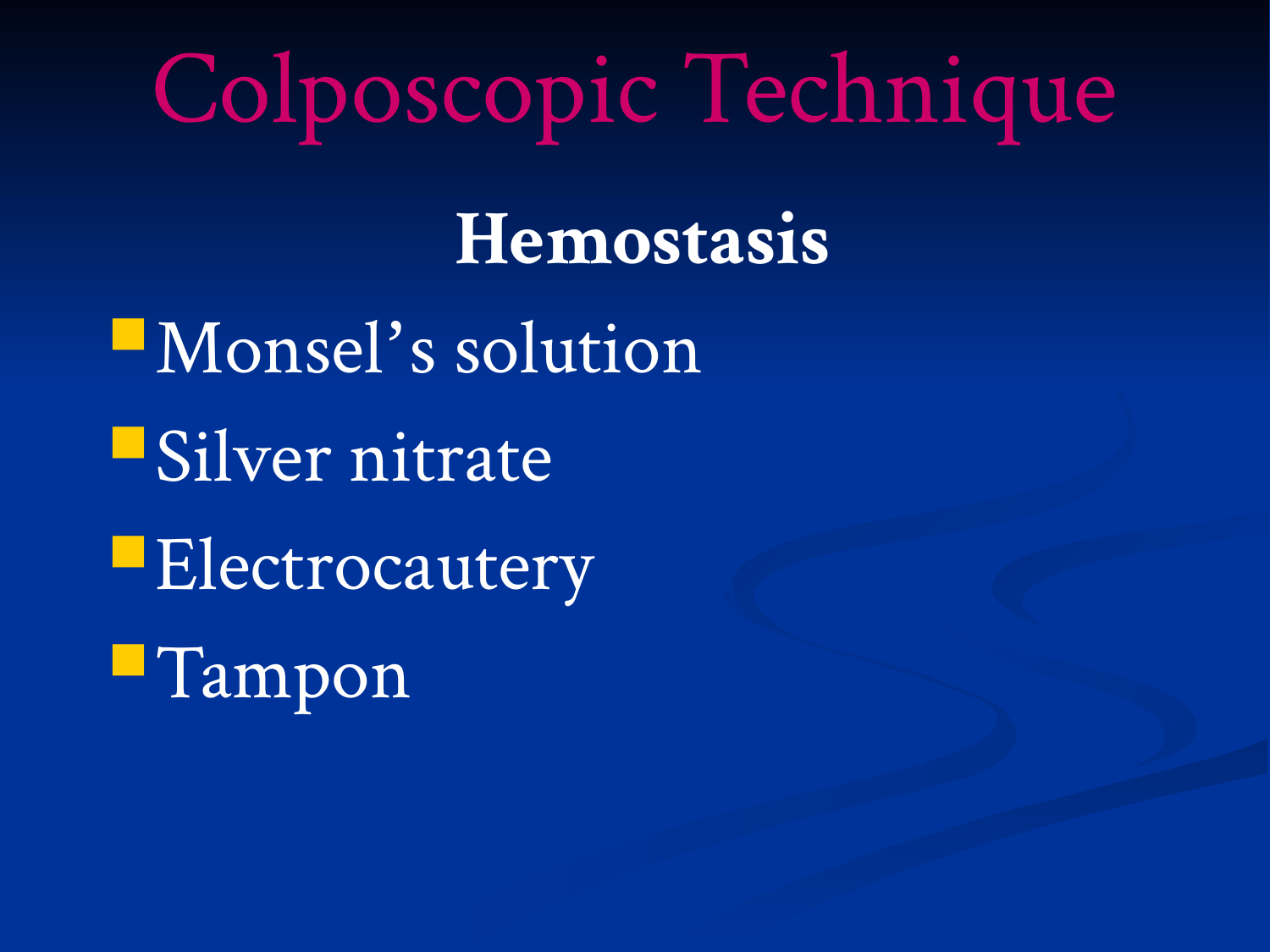

# Colposcopic Technique
Hemostasis
Monsel’s solution
Silver nitrate
Electrocautery
Tampon